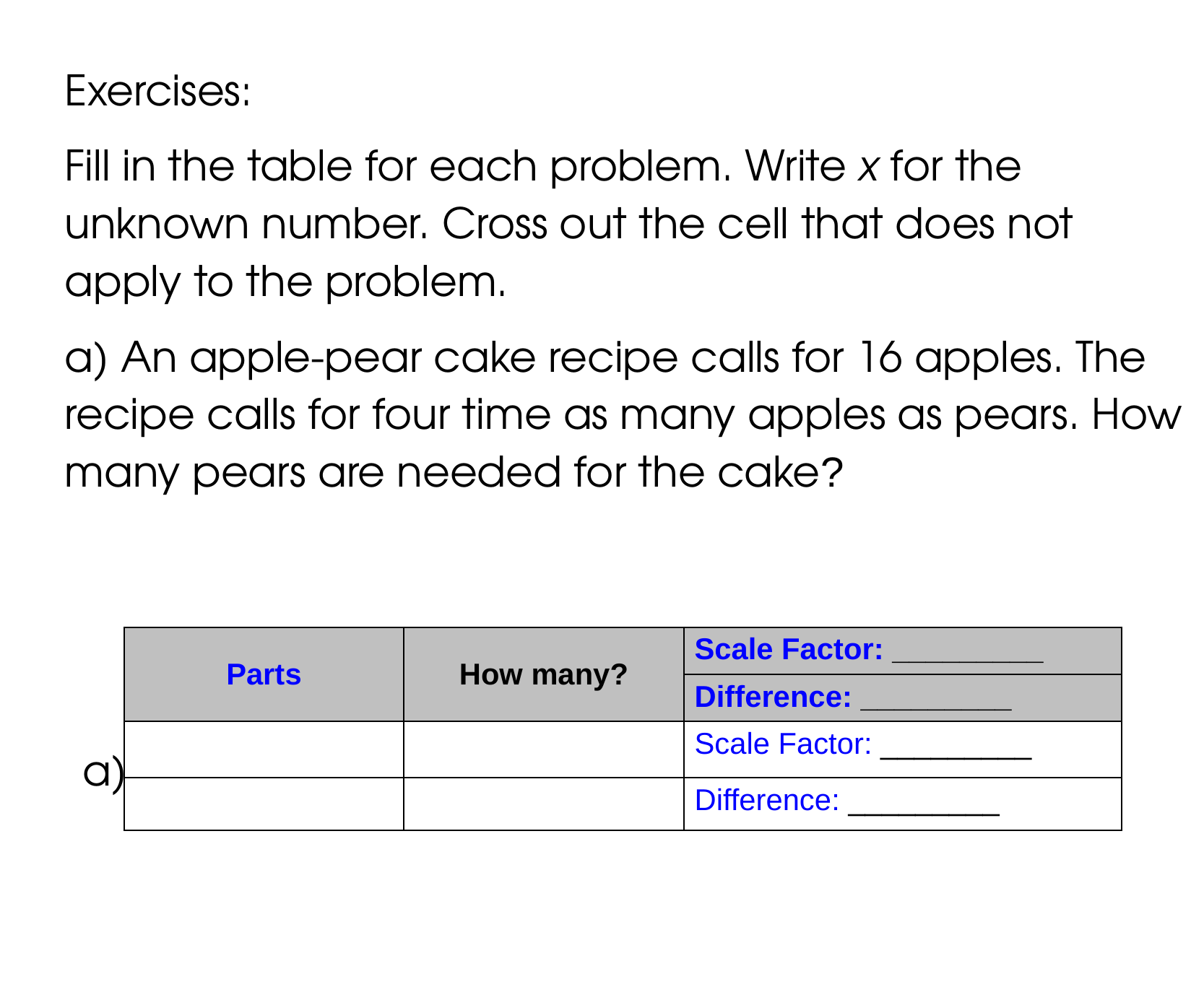

Exercises:
Fill in the table for each problem. Write x for the unknown number. Cross out the cell that does not apply to the problem.
a) An apple-pear cake recipe calls for 16 apples. The recipe calls for four time as many apples as pears. How many pears are needed for the cake?
| Parts | How many? | Scale Factor: \_\_\_\_\_\_\_\_\_ |
| --- | --- | --- |
|  |  | Difference: \_\_\_\_\_\_\_\_\_ |
|  |  | Scale Factor: \_\_\_\_\_\_\_\_\_ |
|  |  | Difference: \_\_\_\_\_\_\_\_\_ |
a)